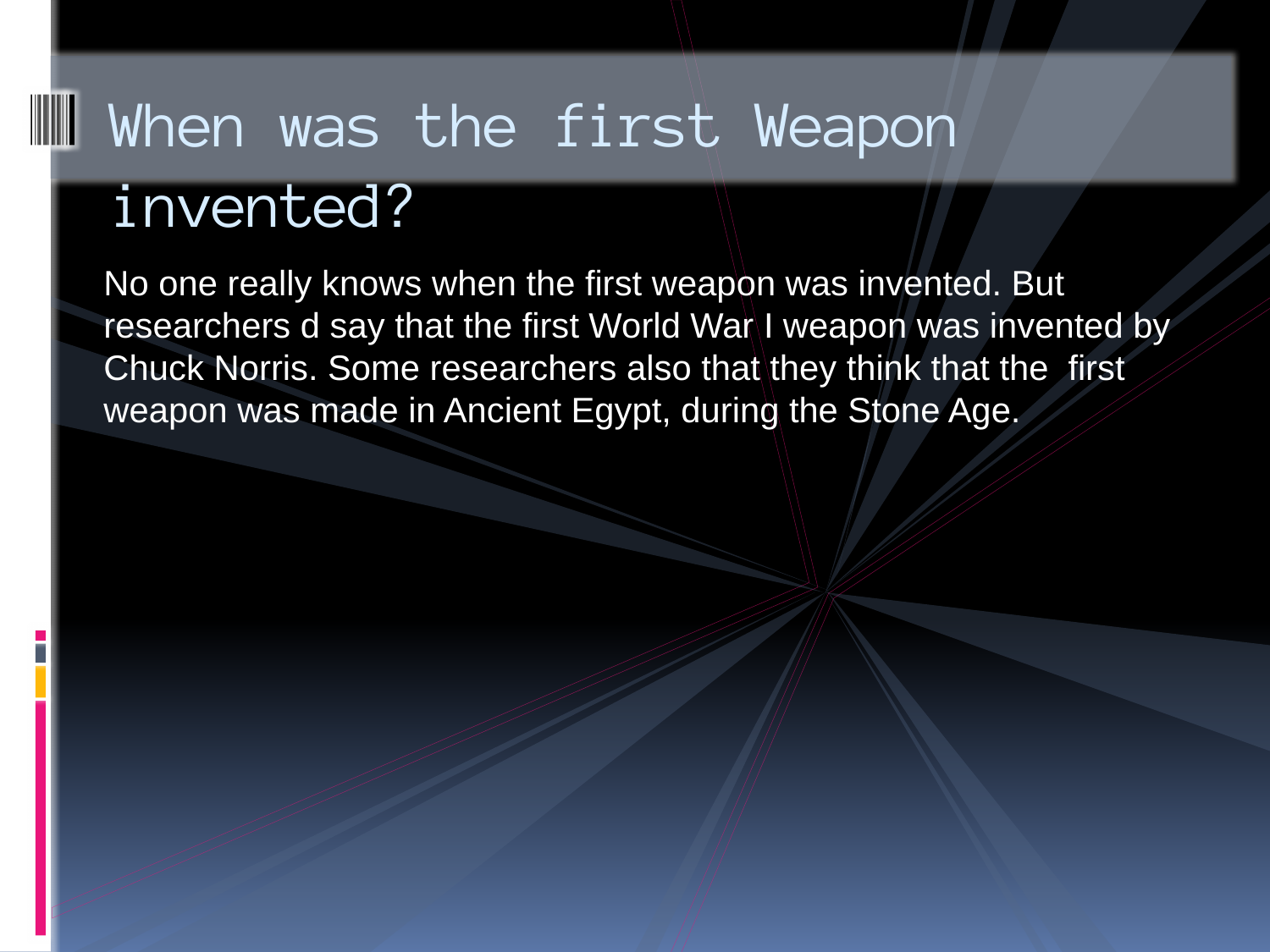

# When was the first Weapon invented?
No one really knows when the first weapon was invented. But researchers d say that the first World War I weapon was invented by Chuck Norris. Some researchers also that they think that the  first weapon was made in Ancient Egypt, during the Stone Age.